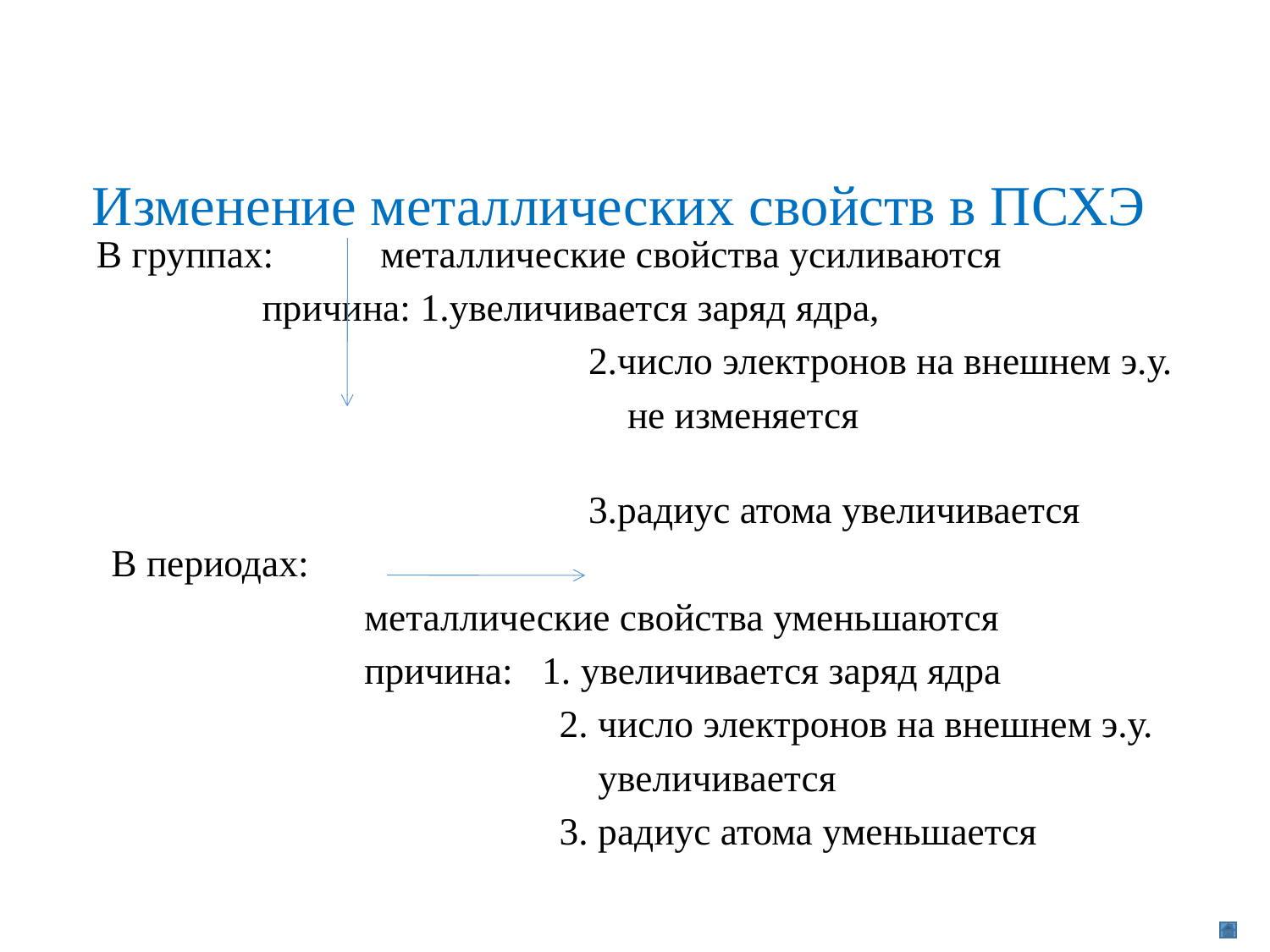

# Изменение металлических свойств в ПСХЭ
  В группах:           металлические свойства усиливаются
                         причина: 1.увеличивается заряд ядра,
                                                    2.число электронов на внешнем э.у.
                                                        не изменяется
                                                    3.радиус атома увеличивается
   В периодах:
                             металлические свойства уменьшаются
                             причина:   1. увеличивается заряд ядра
                                                 2. число электронов на внешнем э.у.
                                                     увеличивается
                                                 3. радиус атома уменьшается